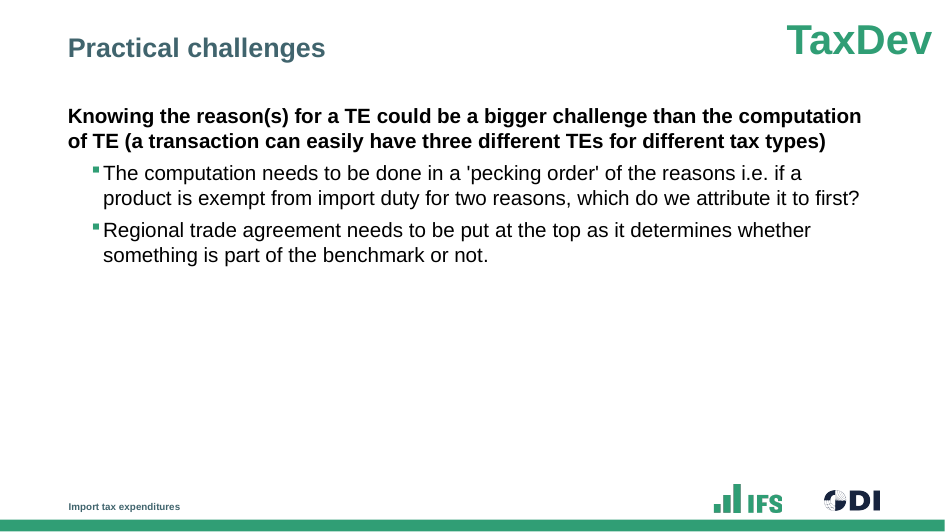

# Practical challenges
Knowing the reason(s) for a TE could be a bigger challenge than the computation of TE (a transaction can easily have three different TEs for different tax types)
The computation needs to be done in a 'pecking order' of the reasons i.e. if a product is exempt from import duty for two reasons, which do we attribute it to first?
Regional trade agreement needs to be put at the top as it determines whether something is part of the benchmark or not.
Import tax expenditures